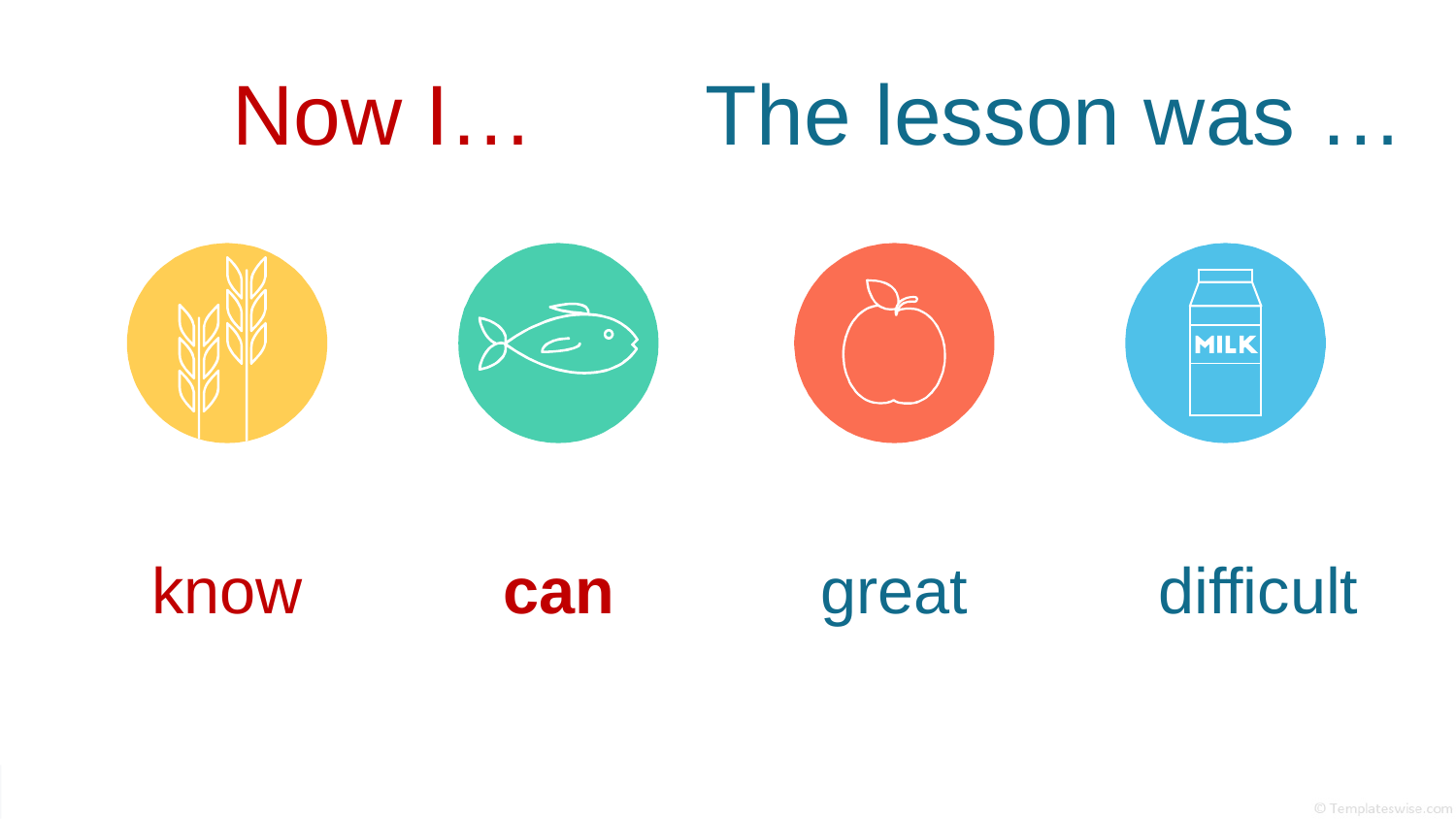

# Now I…
The lesson was …
know
can
great
difficult